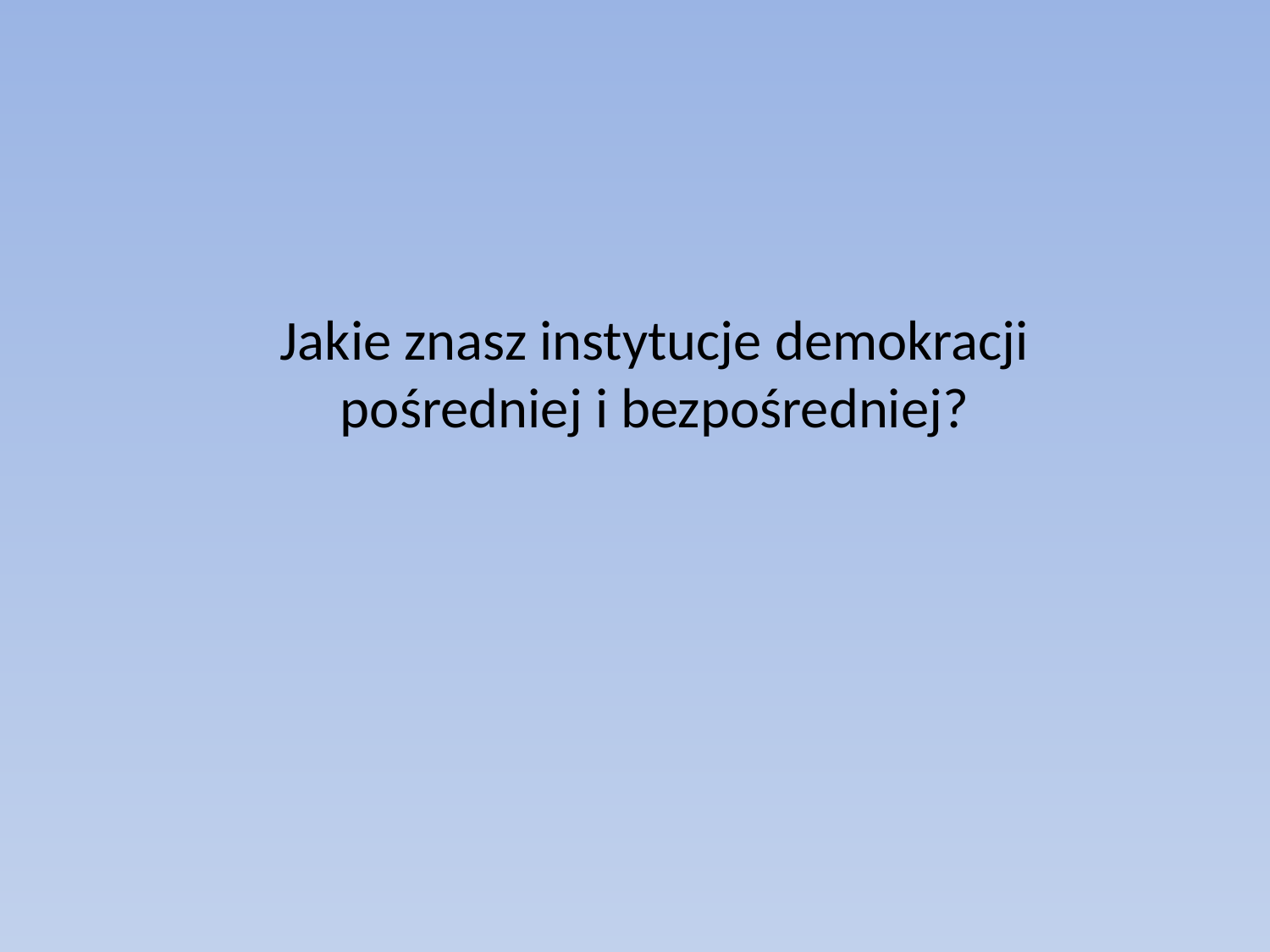

Jakie znasz instytucje demokracji pośredniej i bezpośredniej?